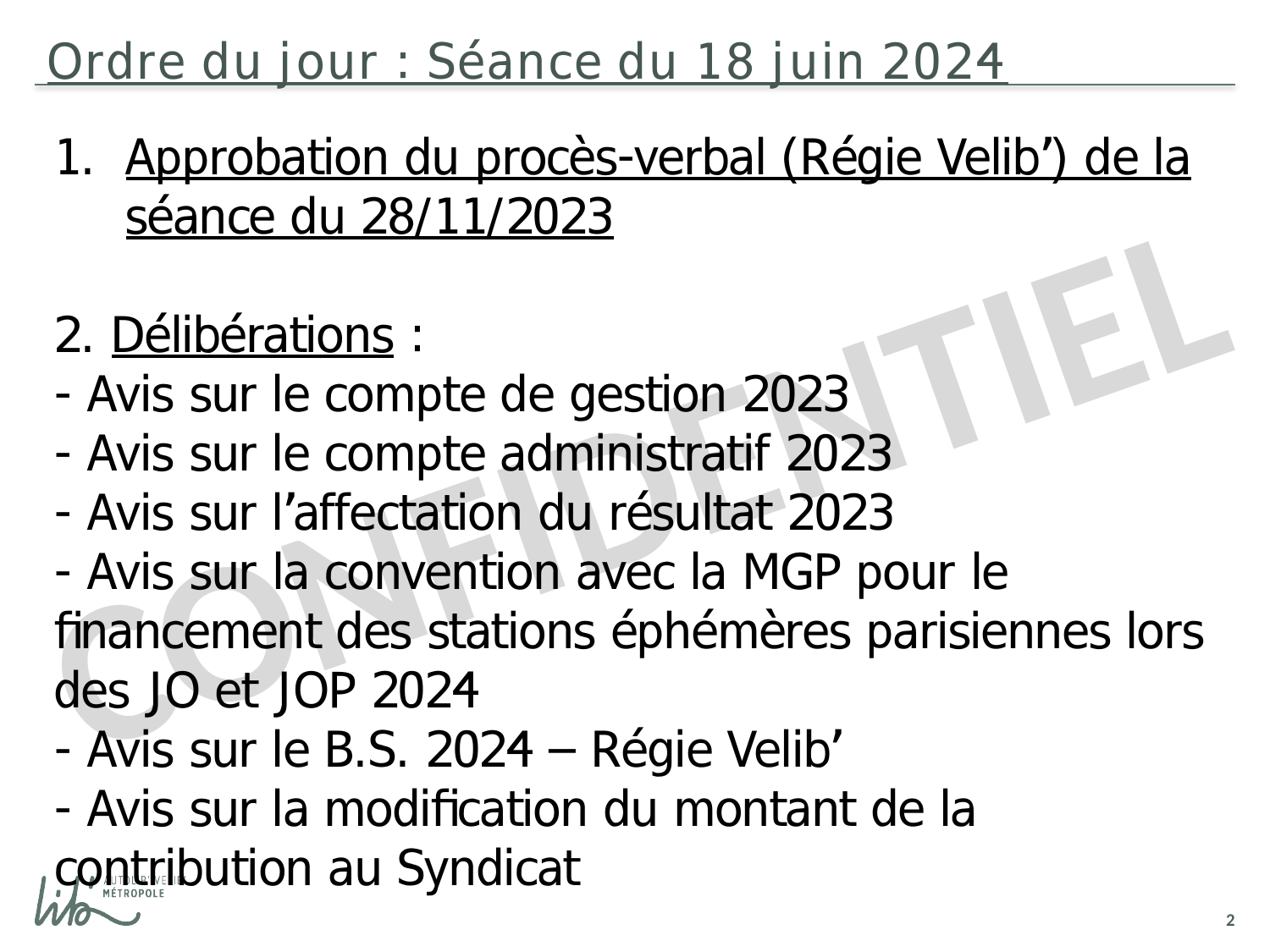

Ordre du jour : Séance du 18 juin 2024

Approbation du procès-verbal (Régie Velib’) de la séance du 28/11/2023​

2. Délibérations :
- Avis sur le compte de gestion 2023
- Avis sur le compte administratif 2023
- Avis sur l’affectation du résultat 2023
- Avis sur la convention avec la MGP pour le financement des stations éphémères parisiennes lors des JO et JOP 2024
- Avis sur le B.S. 2024 – Régie Velib’
- Avis sur la modification du montant de la contribution au Syndicat